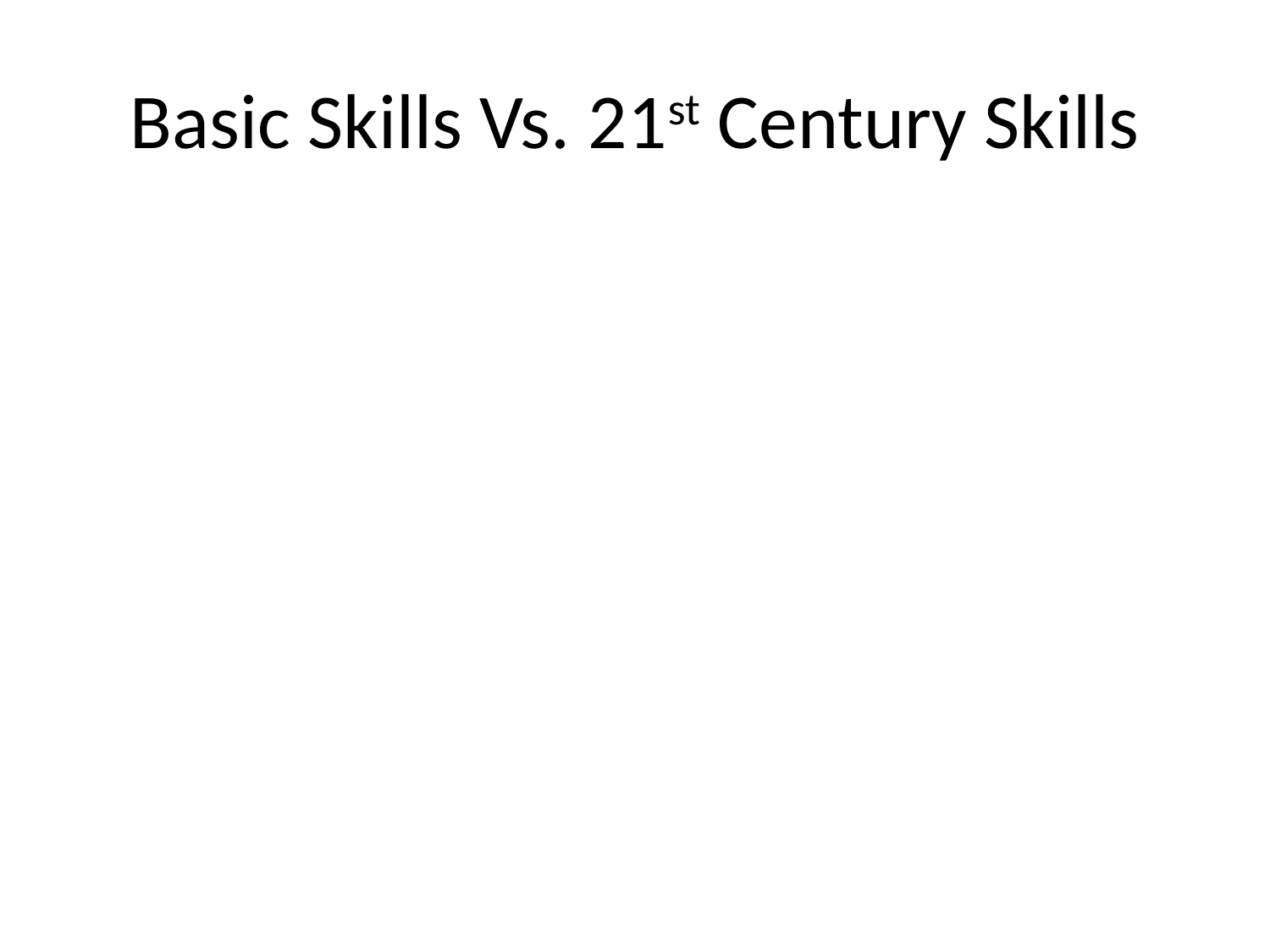

# Basic Skills Vs. 21st Century Skills